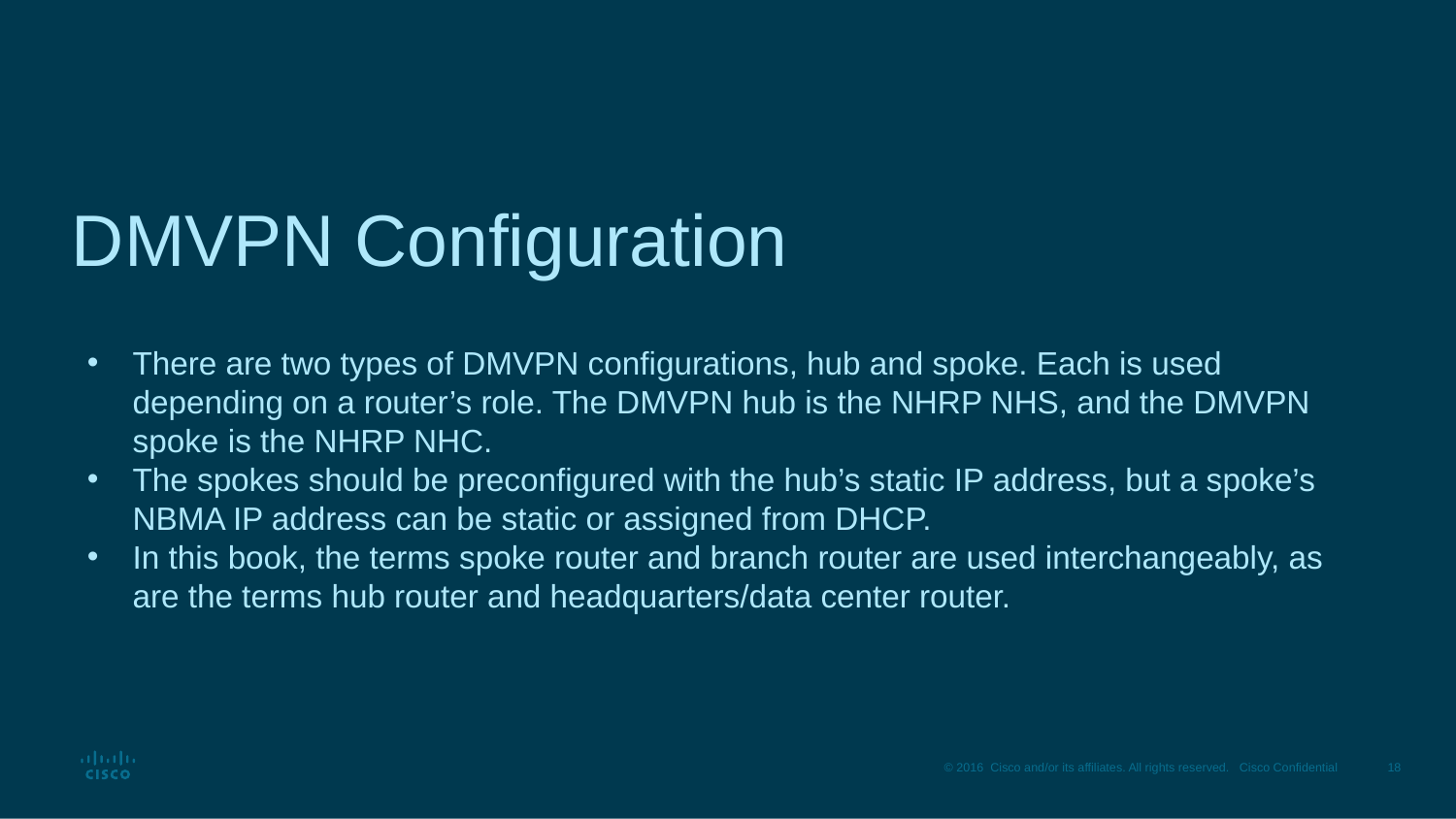

# DMVPN Configuration
There are two types of DMVPN configurations, hub and spoke. Each is used depending on a router’s role. The DMVPN hub is the NHRP NHS, and the DMVPN spoke is the NHRP NHC.
The spokes should be preconfigured with the hub’s static IP address, but a spoke’s NBMA IP address can be static or assigned from DHCP.
In this book, the terms spoke router and branch router are used interchangeably, as are the terms hub router and headquarters/data center router.